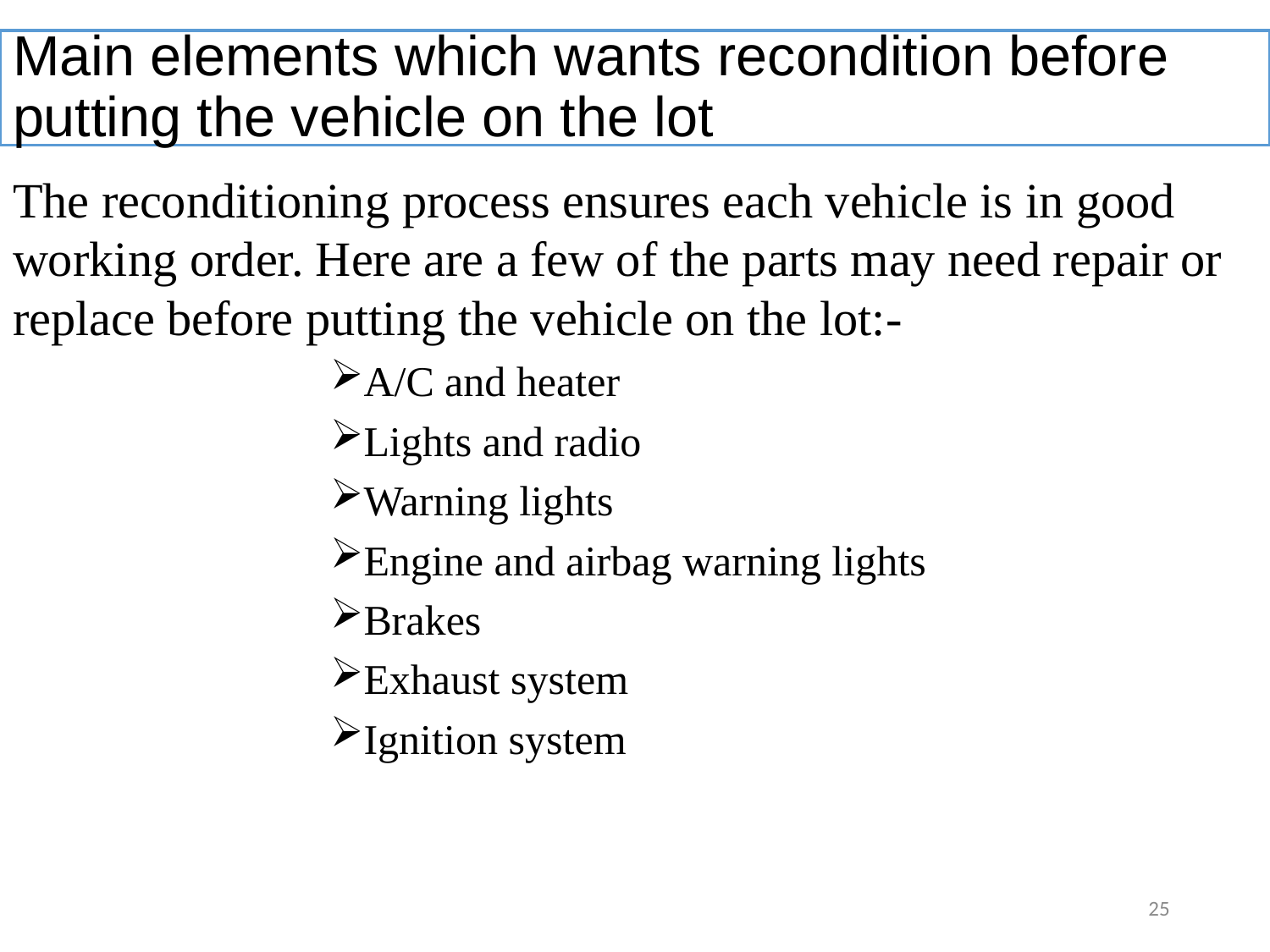

# Main elements which wants recondition before putting the vehicle on the lot
The reconditioning process ensures each vehicle is in good working order. Here are a few of the parts may need repair or replace before putting the vehicle on the lot:-
A/C and heater
Lights and radio
Warning lights
Engine and airbag warning lights
Brakes
Exhaust system
Ignition system
25